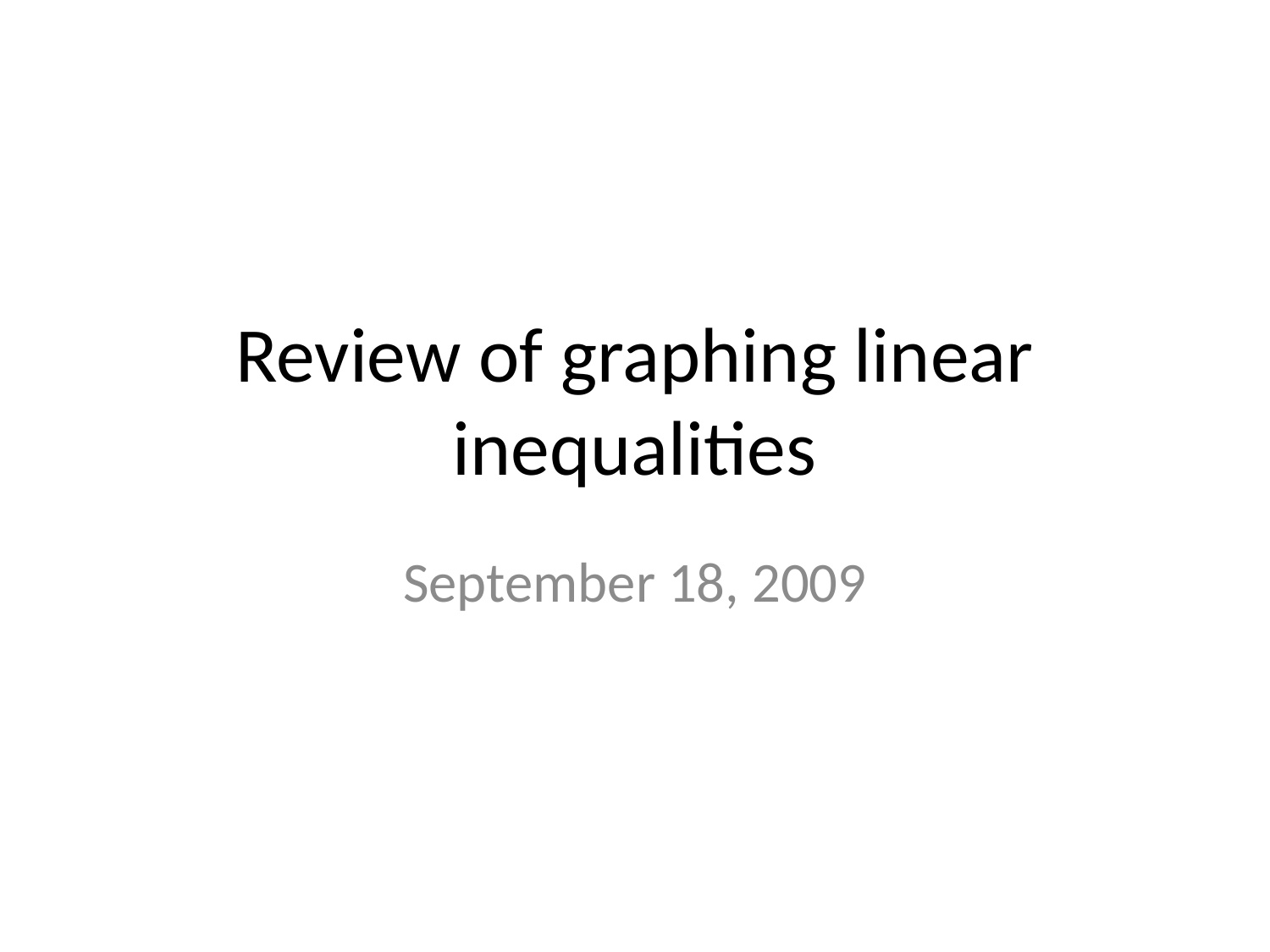

# Review of graphing linear inequalities
September 18, 2009